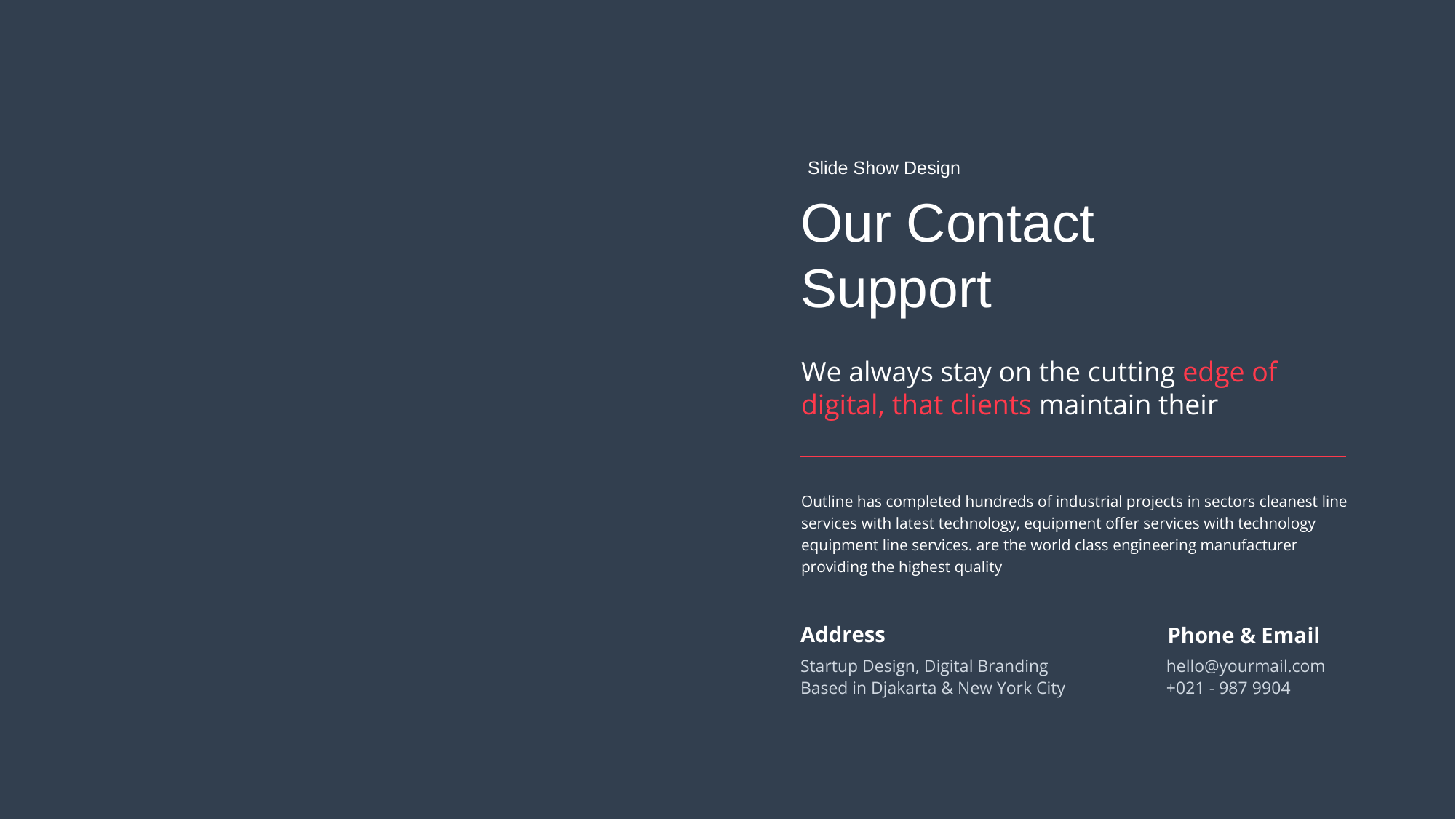

Slide Show Design
Our Contact
Support
We always stay on the cutting edge of digital, that clients maintain their

Outline has completed hundreds of industrial projects in sectors cleanest line services with latest technology, equipment offer services with technology equipment line services. are the world class engineering manufacturer providing the highest quality
Address
Phone & Email
Startup Design, Digital Branding
Based in Djakarta & New York City
hello@yourmail.com
+021 - 987 9904